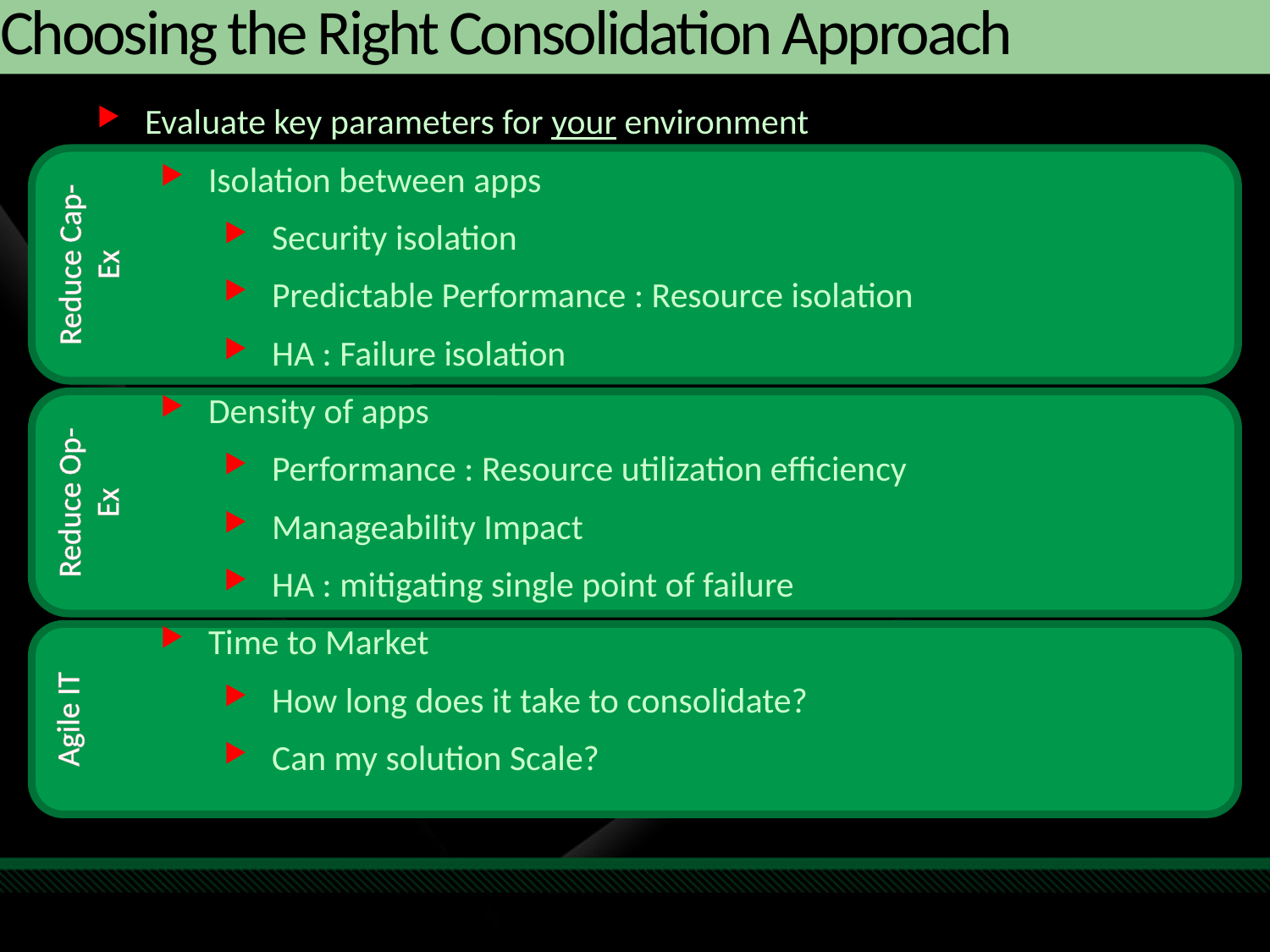

# Choosing the Right Consolidation Approach
Evaluate key parameters for your environment
Isolation between apps
Security isolation
Predictable Performance : Resource isolation
HA : Failure isolation
Density of apps
Performance : Resource utilization efficiency
Manageability Impact
HA : mitigating single point of failure
Time to Market
How long does it take to consolidate?
Can my solution Scale?

Reduce Cap-Ex
Reduce Op-Ex
Agile IT